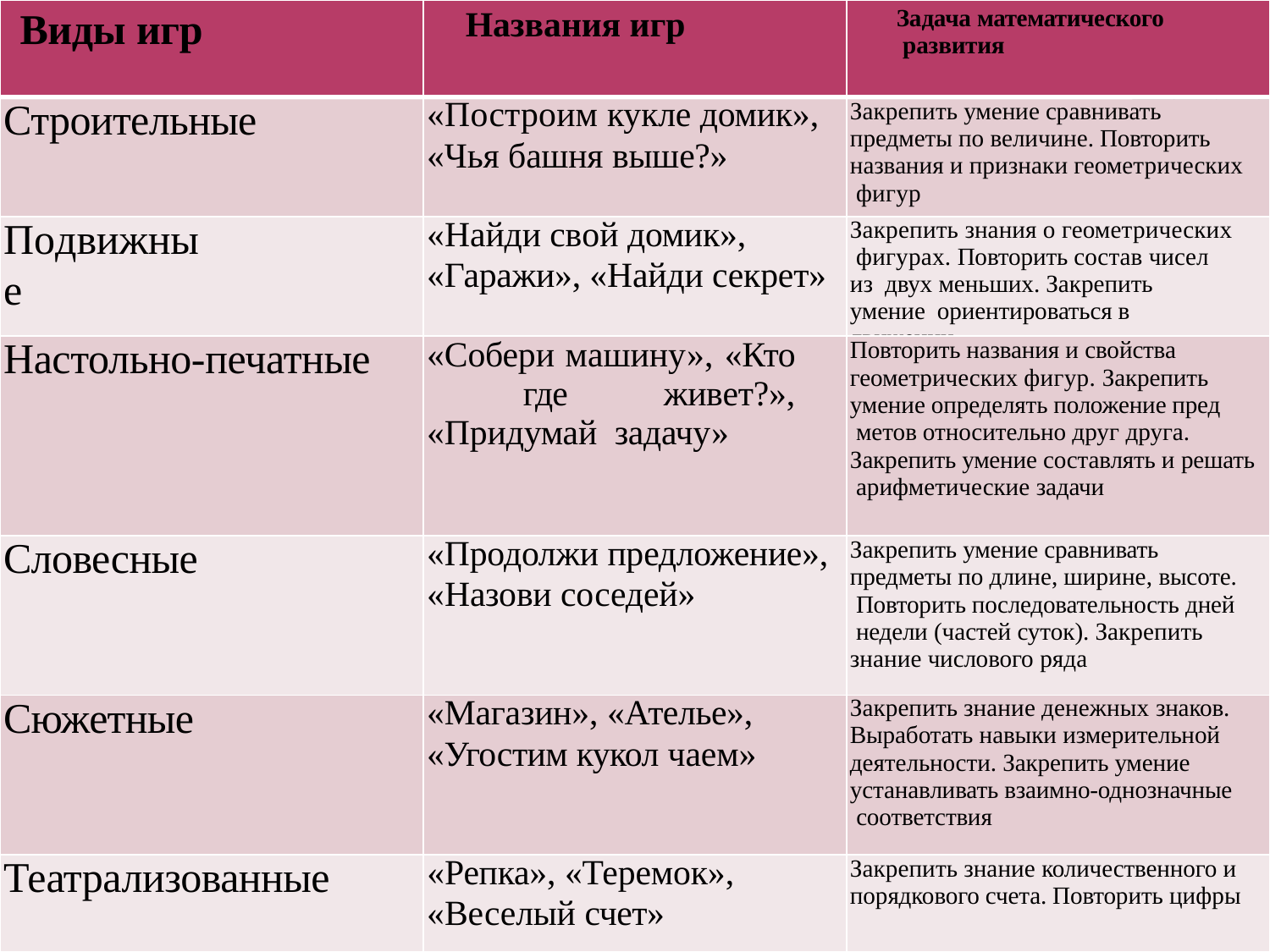

# Виды игр

Названия игр

Задача математического  развития

Строительные
«Построим кукле домик»,
«Чья башня выше?»
Закрепить умение сравнивать  предметы по величине. Повторить  названия и признаки геометрических  фигур

Подвижные
«Найди свой домик»,
«Гаражи», «Найди секрет»
Закрепить знания о геометрических  фигурах. Повторить состав чисел из  двух меньших. Закрепить умение  ориентироваться в движении

Настольно-печатные
«Собери машину», «Кто  где живет?», «Придумай  задачу»
Повторить названия и свойства  геометрических фигур. Закрепить  умение определять положение пред  метов относительно друг друга.
Закрепить умение составлять и решать  арифметические задачи

Словесные
«Продолжи предложение»,
«Назови соседей»
Закрепить умение сравнивать  предметы по длине, ширине, высоте.  Повторить последовательность дней  недели (частей суток). Закрепить  знание числового ряда

Сюжетные
«Магазин», «Ателье»,
«Угостим кукол чаем»
Закрепить знание денежных знаков.  Выработать навыки измерительной  деятельности. Закрепить умение  устанавливать взаимно-однозначные  соответствия

Театрализованные
«Репка», «Теремок»,
«Веселый счет»
Закрепить знание количественного и  порядкового счета. Повторить цифры